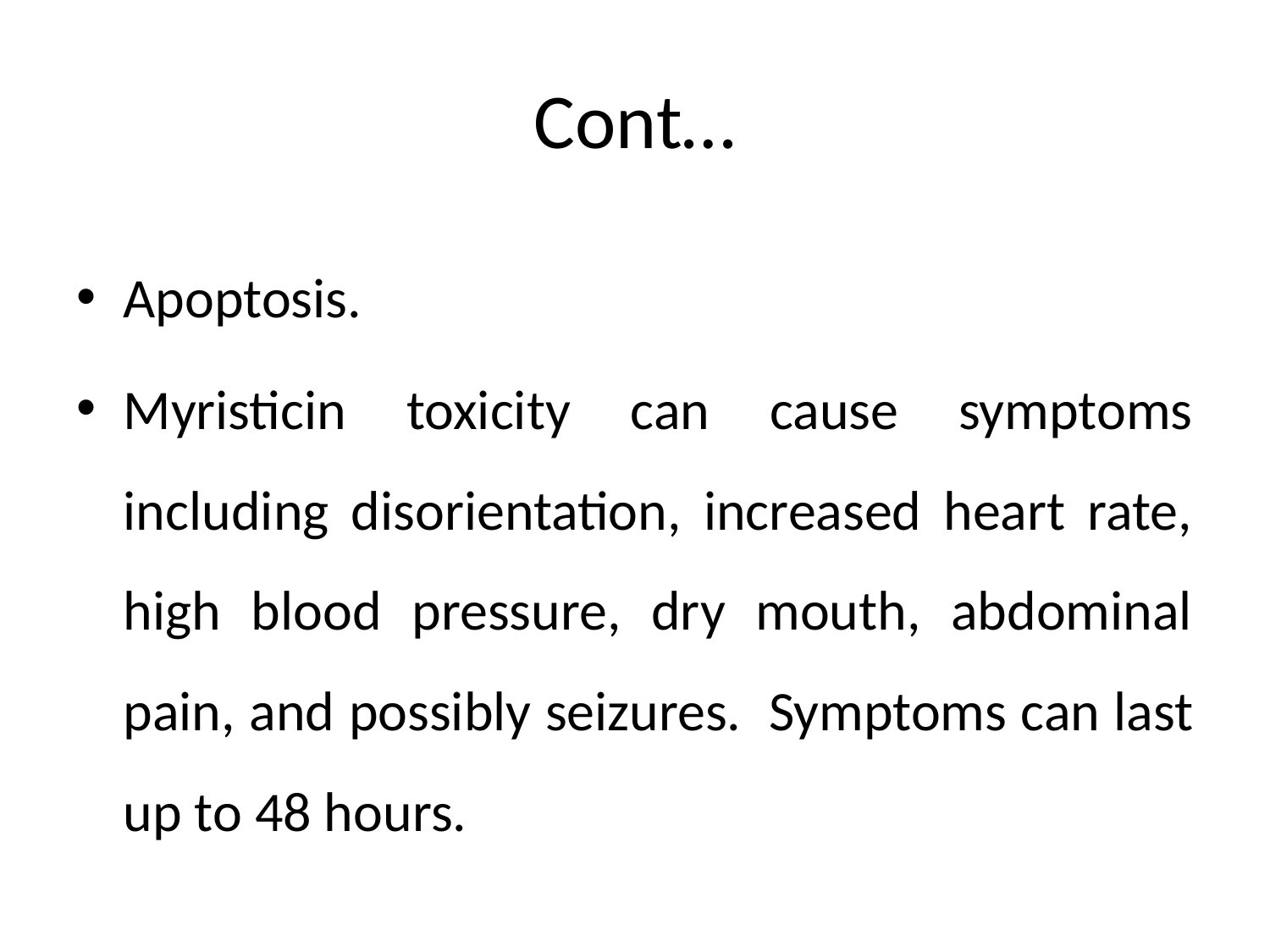

# Cont…
Apoptosis.
Myristicin toxicity can cause symptoms including disorientation, increased heart rate, high blood pressure, dry mouth, abdominal pain, and possibly seizures.  Symptoms can last up to 48 hours.